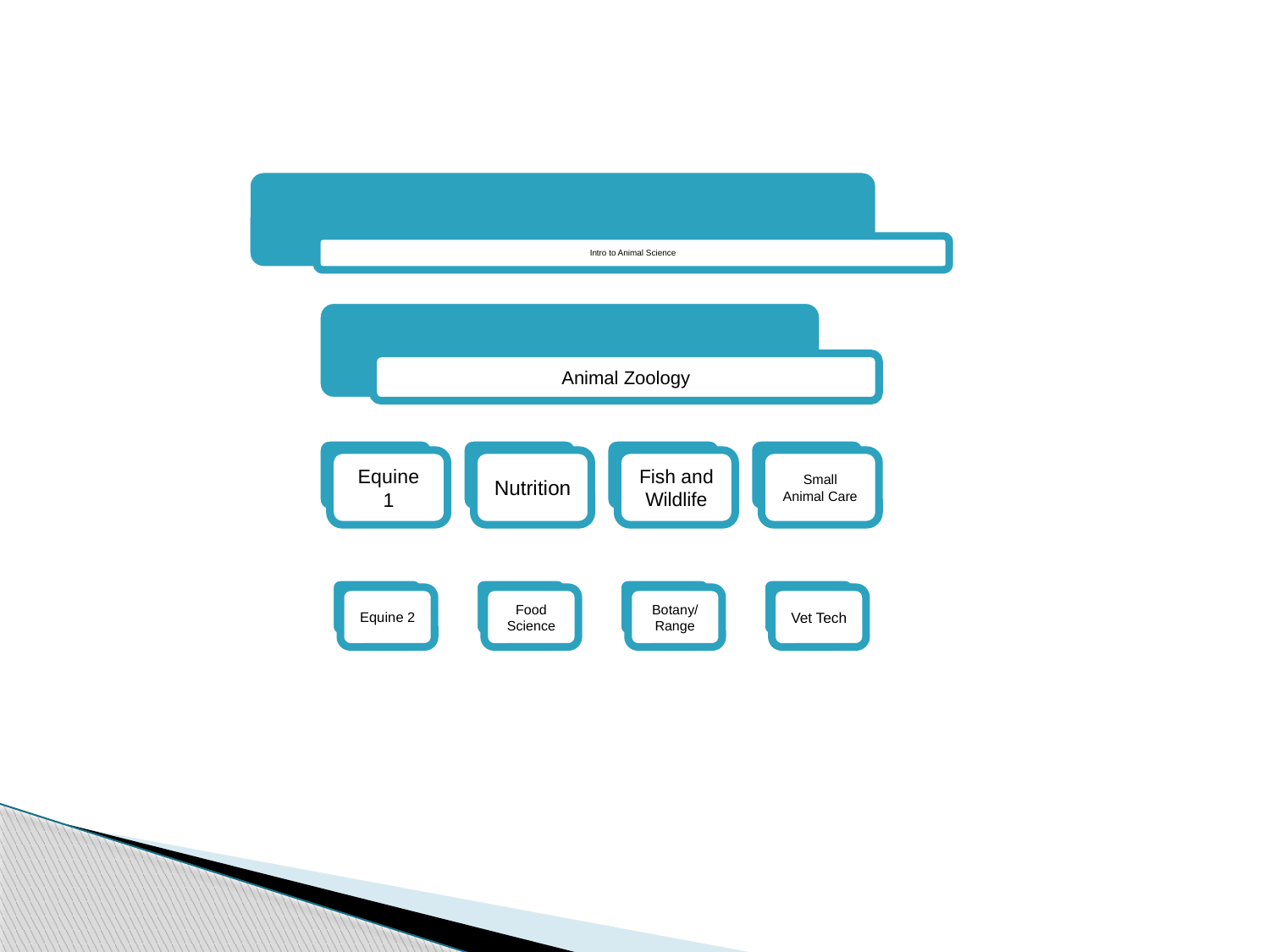

#
Intro to Animal Science
Animal Zoology
Equine 1
Equine 2
Nutrition
Food Science
Fish and Wildlife
Botany/Range
Small Animal Care
Vet Tech